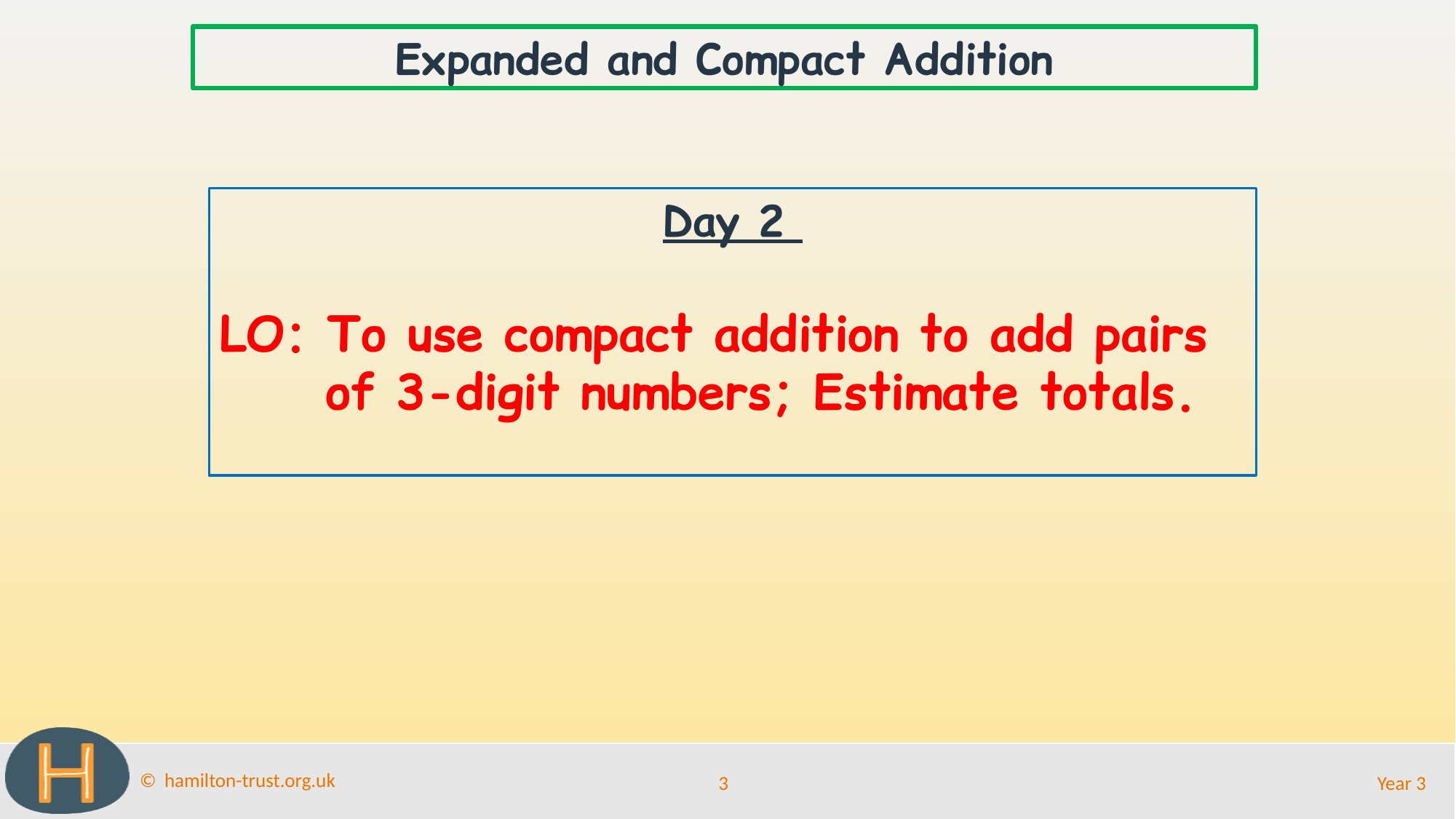

Expanded and Compact Addition
Day 2

LO: To use compact addition to add pairs
     of 3-digit numbers; Estimate totals.

3
Year 3